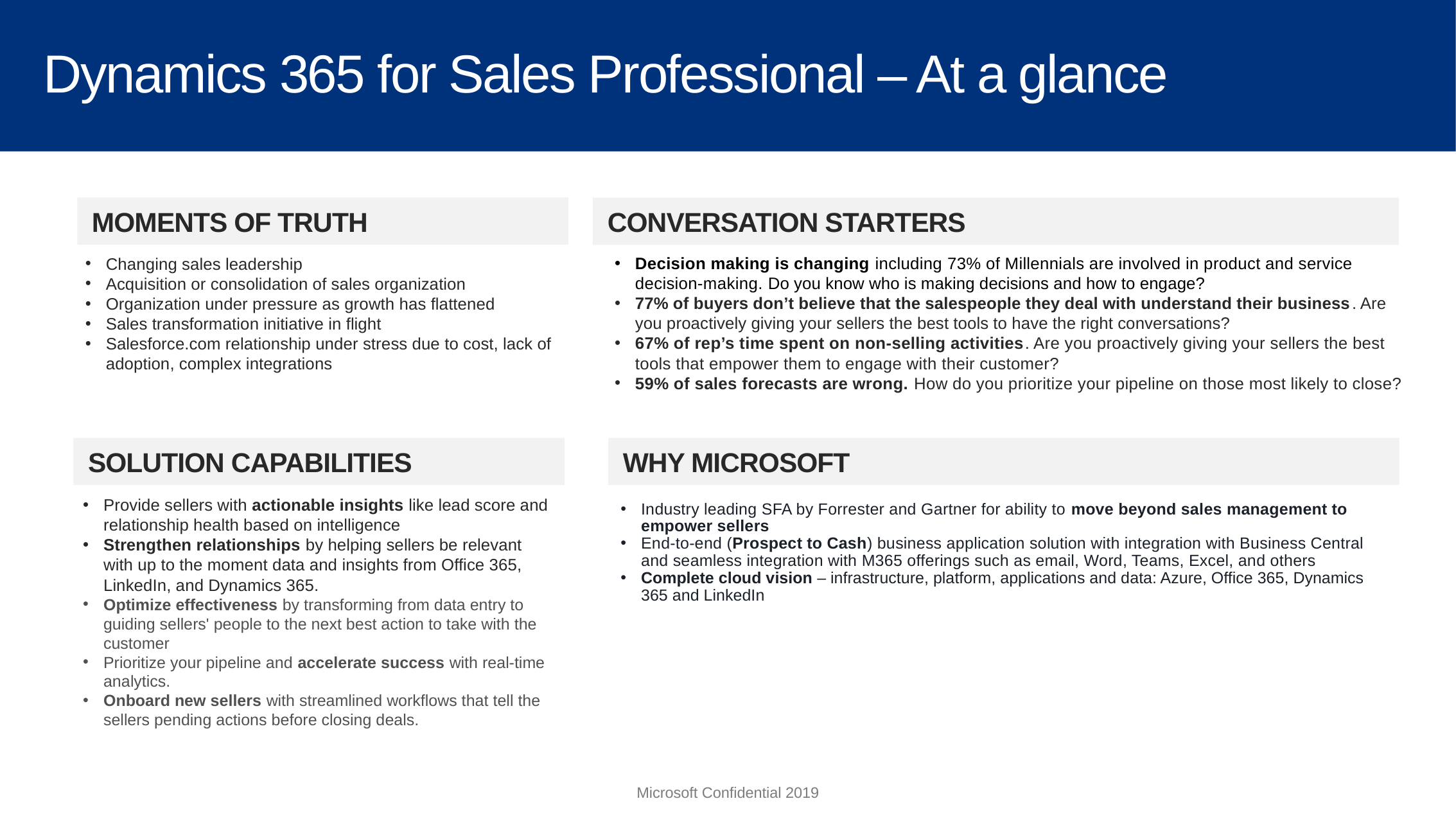

Dynamics 365 for Sales Professional – At a glance
MOMENTS OF TRUTH
CONVERSATION STARTERS
CONVERSATION STARTERS
Decision making is changing including 73% of Millennials are involved in product and service decision-making. Do you know who is making decisions and how to engage?
77% of buyers don’t believe that the salespeople they deal with understand their business. Are you proactively giving your sellers the best tools to have the right conversations?
67% of rep’s time spent on non-selling activities. Are you proactively giving your sellers the best tools that empower them to engage with their customer?
59% of sales forecasts are wrong. How do you prioritize your pipeline on those most likely to close?
Changing sales leadership
Acquisition or consolidation of sales organization
Organization under pressure as growth has flattened
Sales transformation initiative in flight
Salesforce.com relationship under stress due to cost, lack of adoption, complex integrations
SOLUTION CAPABILITIES
WHY MICROSOFT
SOLUTION CAPABILITIES
Industry leading SFA by Forrester and Gartner for ability to move beyond sales management to empower sellers
End-to-end (Prospect to Cash) business application solution with integration with Business Central and seamless integration with M365 offerings such as email, Word, Teams, Excel, and others
Complete cloud vision – infrastructure, platform, applications and data: Azure, Office 365, Dynamics 365 and LinkedIn
Provide sellers with actionable insights like lead score and relationship health based on intelligence
Strengthen relationships by helping sellers be relevant with up to the moment data and insights from Office 365, LinkedIn, and Dynamics 365.
Optimize effectiveness by transforming from data entry to guiding sellers' people to the next best action to take with the customer
Prioritize your pipeline and accelerate success with real-time analytics.
Onboard new sellers with streamlined workflows that tell the sellers pending actions before closing deals.